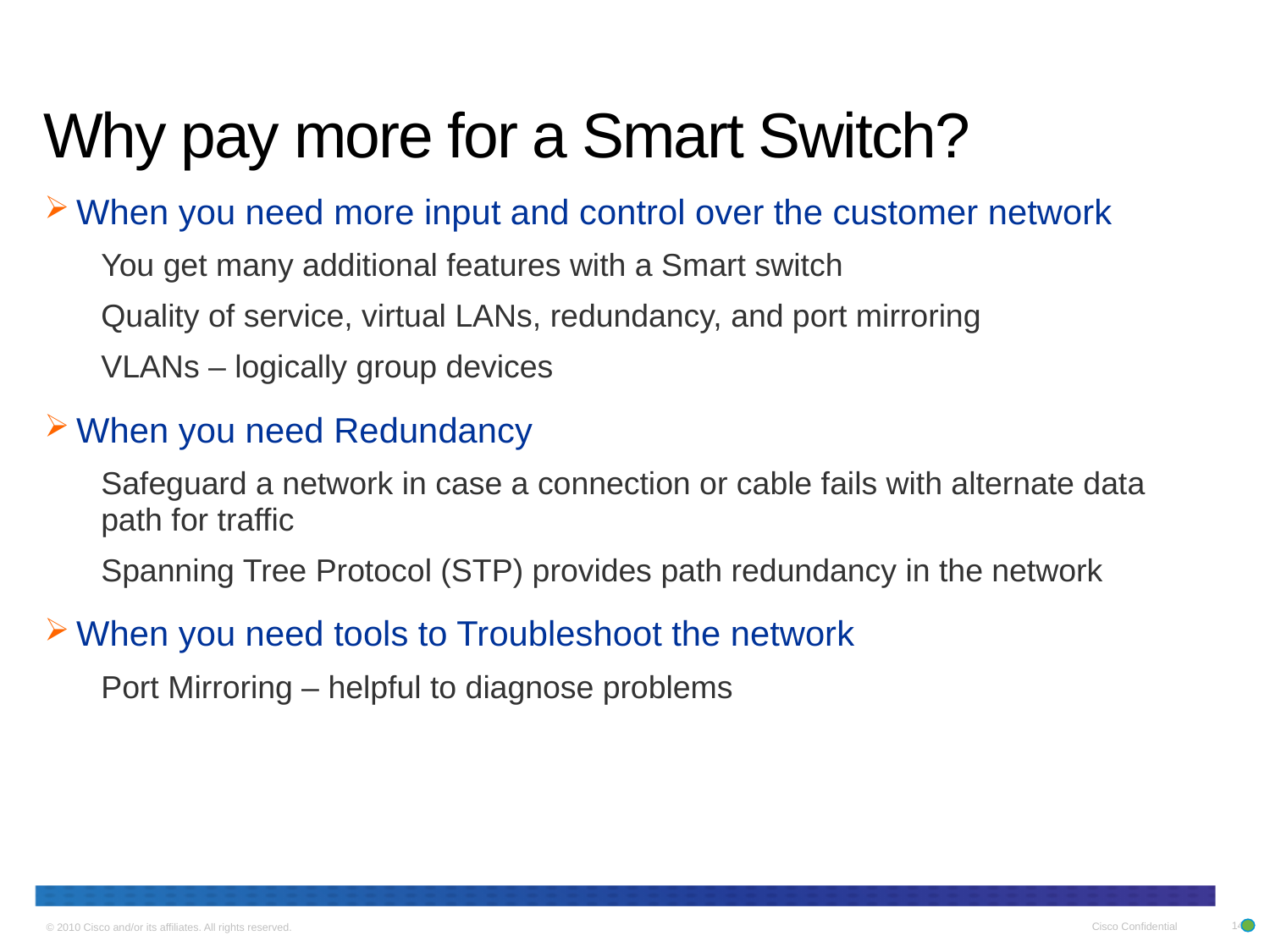

# Why pay more for a Smart Switch?
When you need more input and control over the customer network
You get many additional features with a Smart switch
Quality of service, virtual LANs, redundancy, and port mirroring
VLANs – logically group devices
When you need Redundancy
Safeguard a network in case a connection or cable fails with alternate data path for traffic
Spanning Tree Protocol (STP) provides path redundancy in the network
When you need tools to Troubleshoot the network
Port Mirroring – helpful to diagnose problems